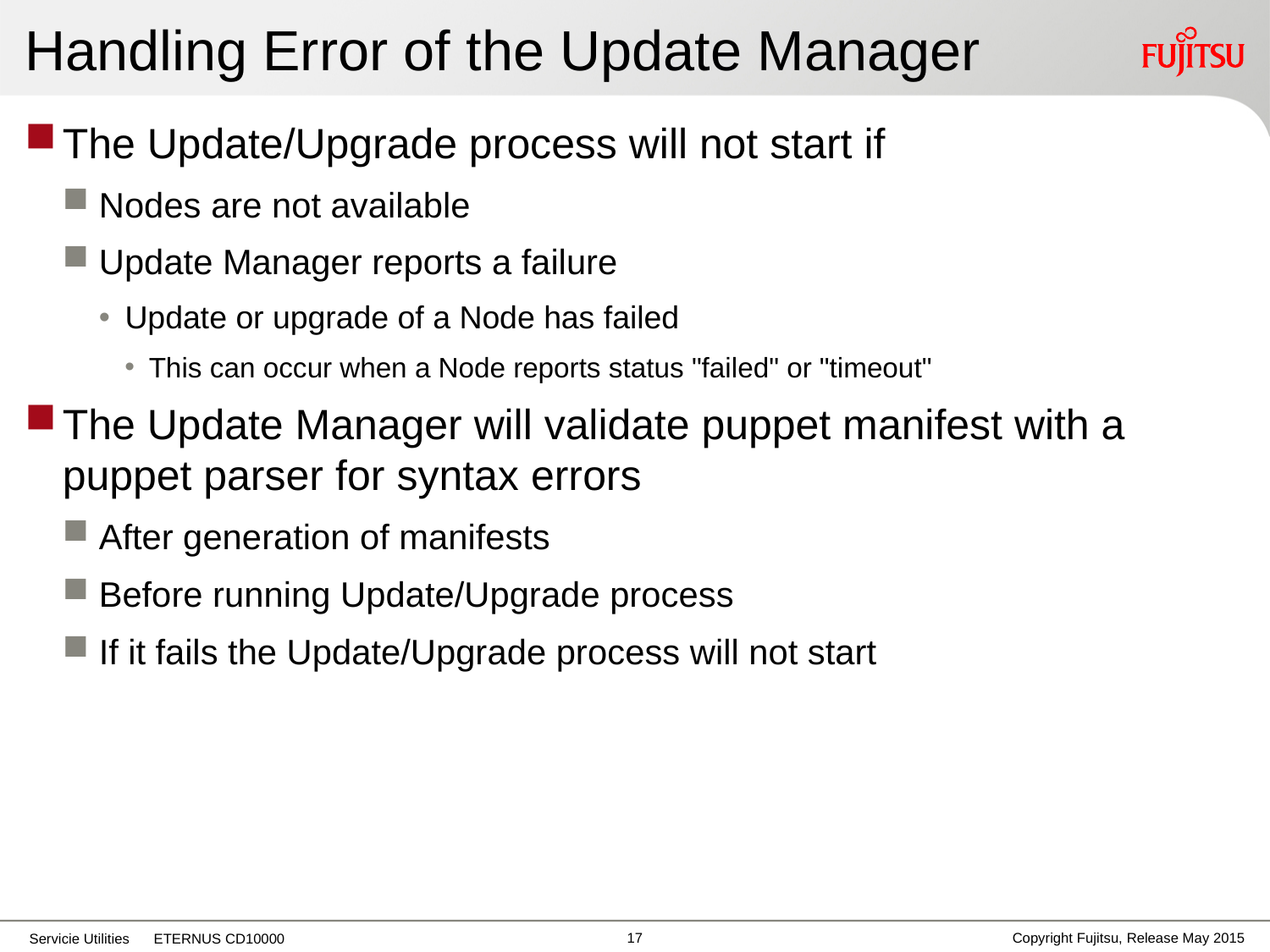

# Handling Error of the Update Manager
The Update/Upgrade process will not start if
Nodes are not available
Update Manager reports a failure
Update or upgrade of a Node has failed
This can occur when a Node reports status "failed" or "timeout"
The Update Manager will validate puppet manifest with a puppet parser for syntax errors
After generation of manifests
Before running Update/Upgrade process
If it fails the Update/Upgrade process will not start
17
Copyright Fujitsu, Release May 2015
Servicie Utilities      ETERNUS CD10000